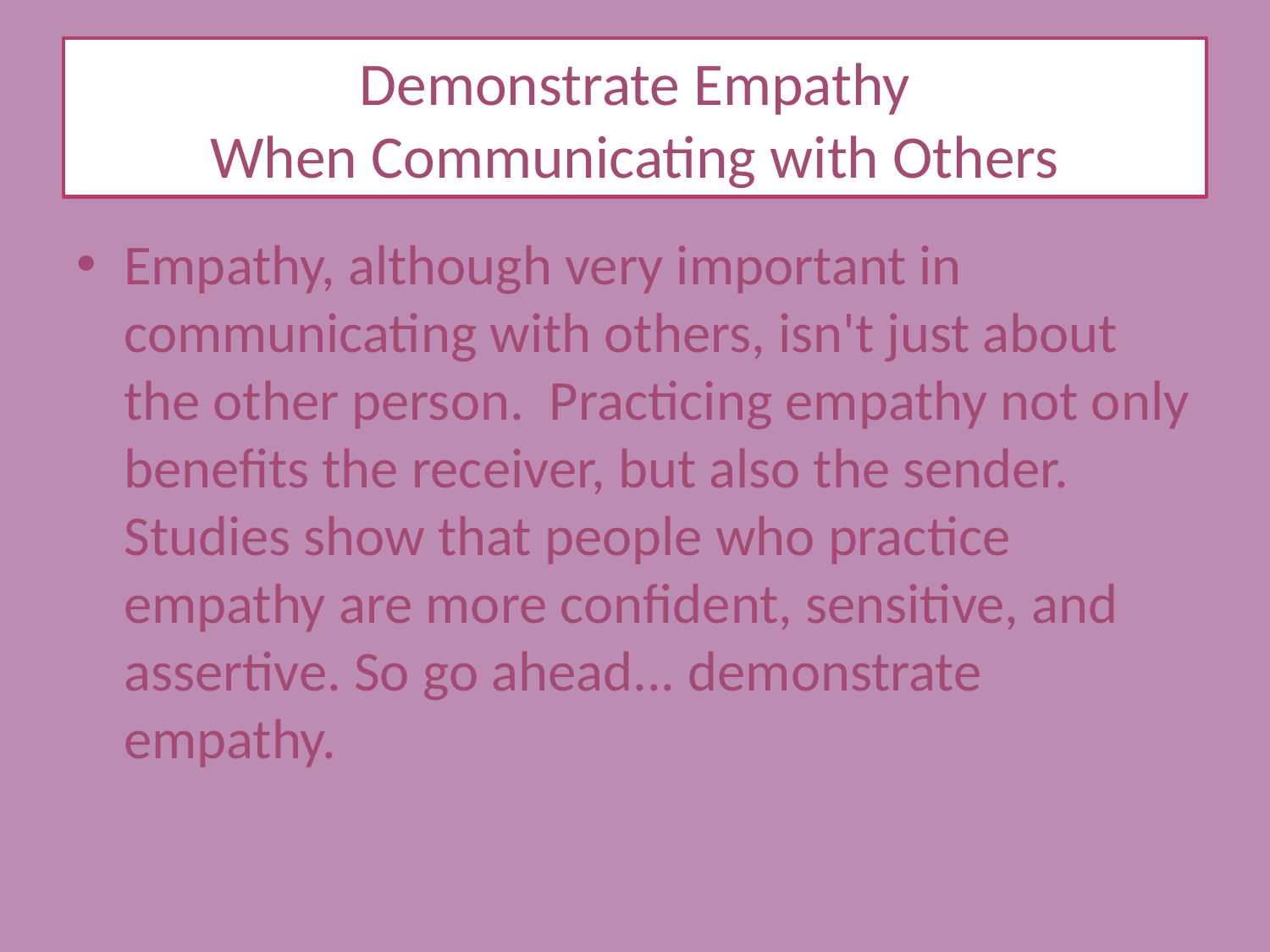

# Demonstrate Empathy When Communicating with Others
Empathy, although very important in communicating with others, isn't just about the other person.  Practicing empathy not only benefits the receiver, but also the sender.  Studies show that people who practice empathy are more confident, sensitive, and assertive. So go ahead... demonstrate empathy.